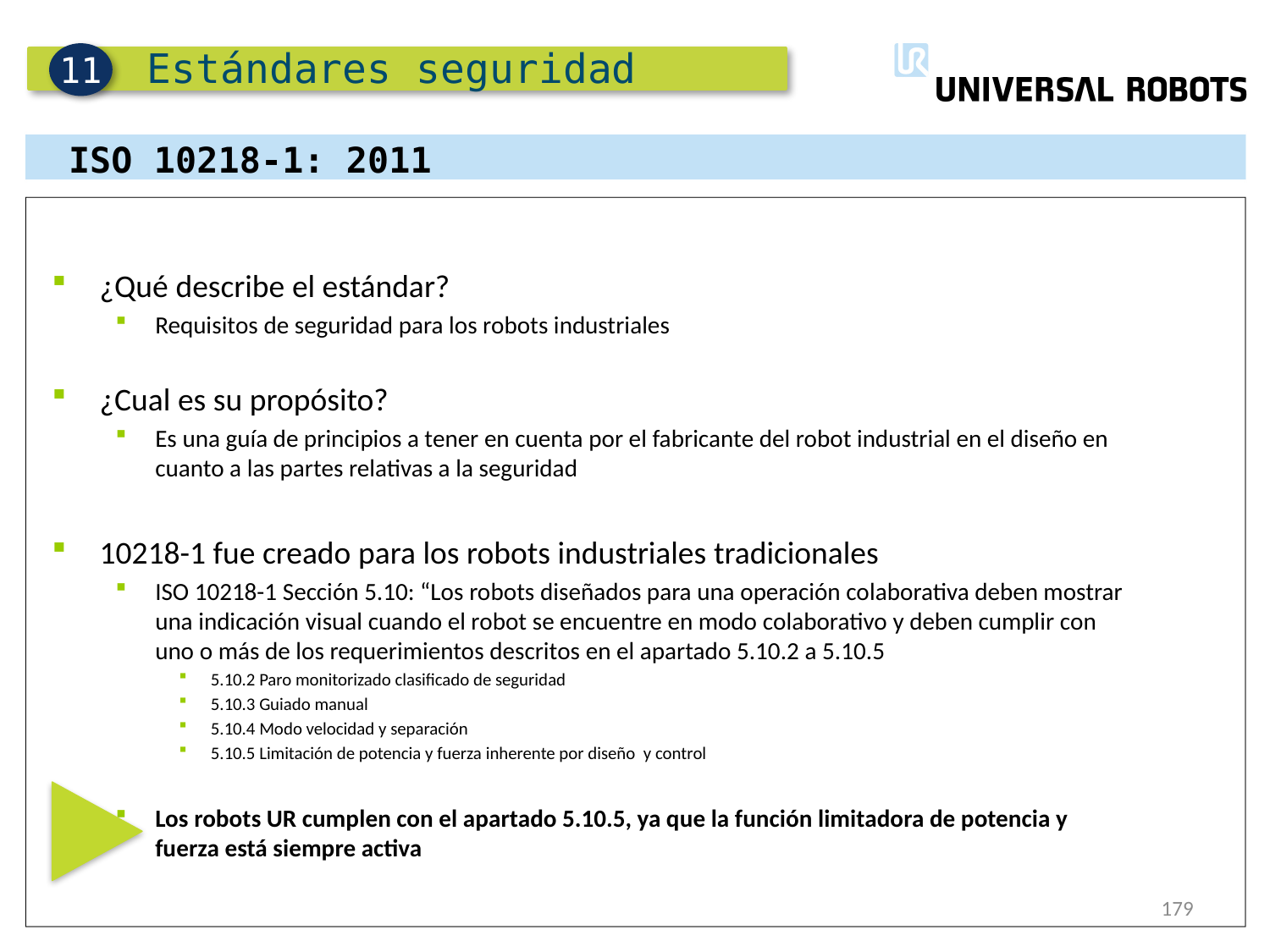

Estándares seguridad

11

ISO 10218-1: 2011

¿Qué describe el estándar?
Requisitos de seguridad para los robots industriales

¿Cual es su propósito?
Es una guía de principios a tener en cuenta por el fabricante del robot industrial en el diseño en cuanto a las partes relativas a la seguridad

10218-1 fue creado para los robots industriales tradicionales
ISO 10218-1 Sección 5.10: “Los robots diseñados para una operación colaborativa deben mostrar una indicación visual cuando el robot se encuentre en modo colaborativo y deben cumplir con uno o más de los requerimientos descritos en el apartado 5.10.2 a 5.10.5
5.10.2 Paro monitorizado clasificado de seguridad
5.10.3 Guiado manual
5.10.4 Modo velocidad y separación
5.10.5 Limitación de potencia y fuerza inherente por diseño  y control

Los robots UR cumplen con el apartado 5.10.5, ya que la función limitadora de potencia y fuerza está siempre activa

179